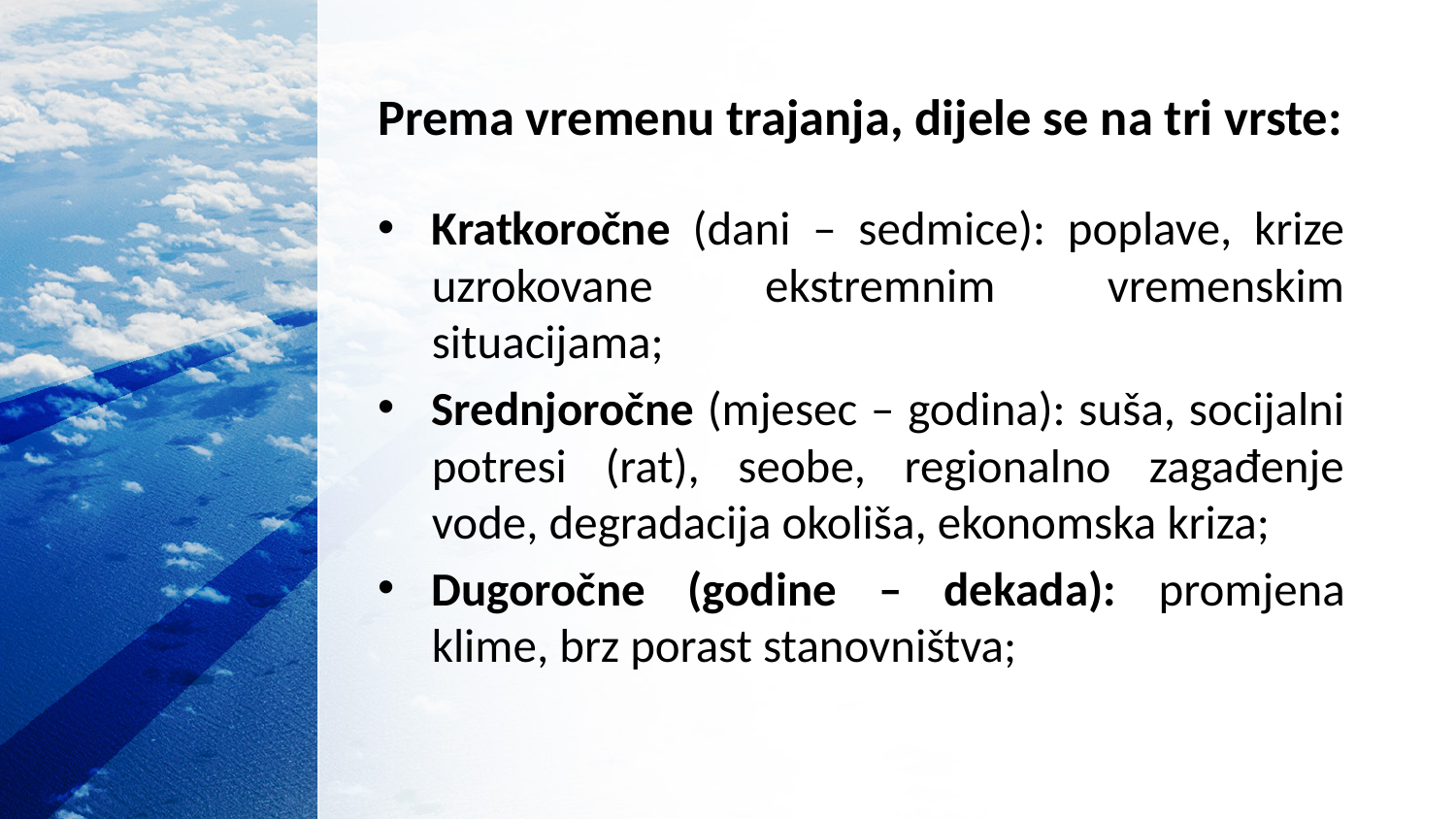

# Prema vremenu trajanja, dijele se na tri vrste:
Kratkoročne (dani – sedmice): poplave, krize uzrokovane ekstremnim vremenskim situacijama;
Srednjoročne (mjesec – godina): suša, socijalni potresi (rat), seobe, regionalno zagađenje vode, degradacija okoliša, ekonomska kriza;
Dugoročne (godine – dekada): promjena klime, brz porast stanovništva;